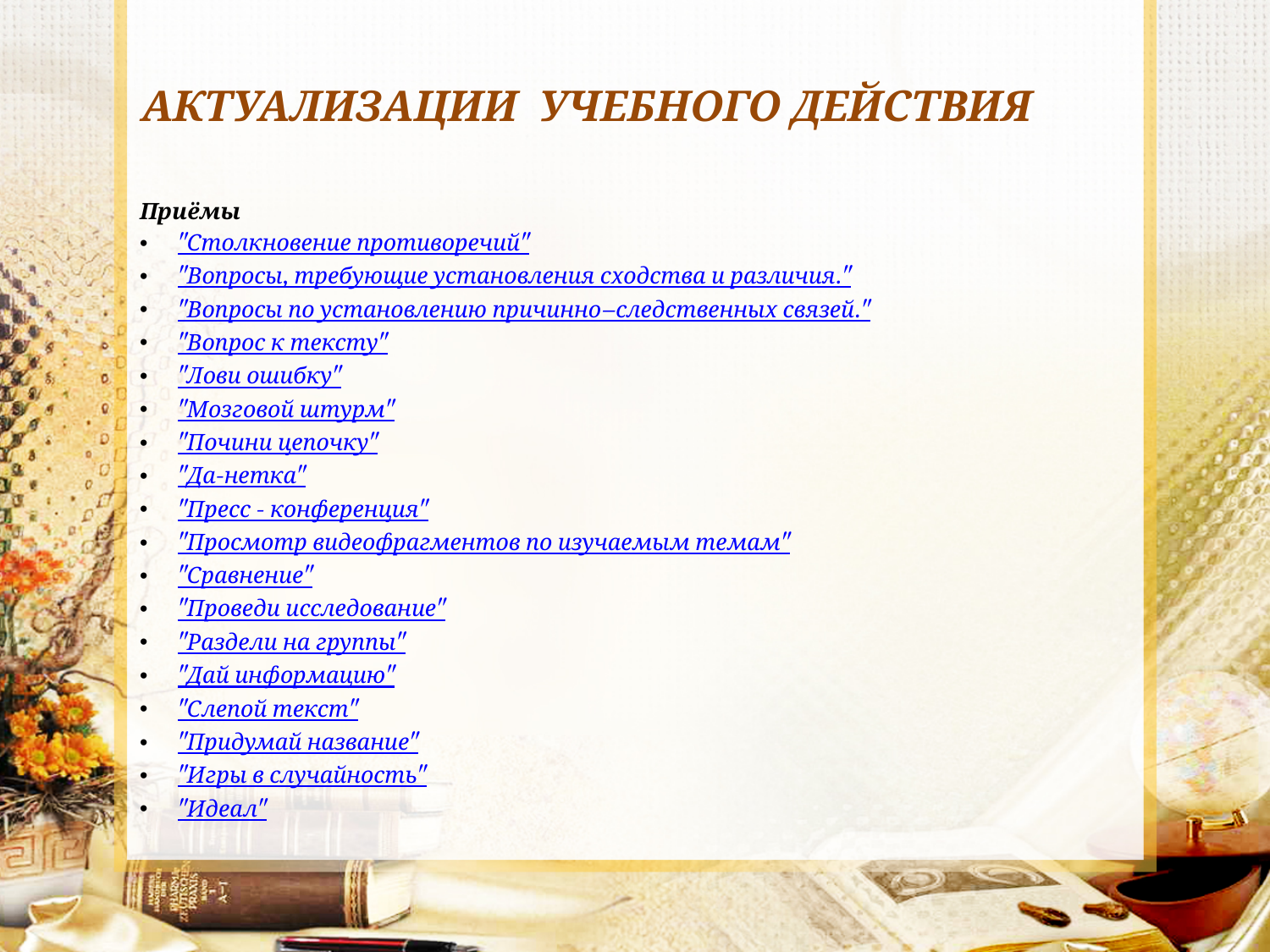

# АКТУАЛИЗАЦИИ  УЧЕБНОГО ДЕЙСТВИЯ
Приёмы
"Столкновение противоречий"
"Вопросы, требующие установления сходства и различия."
"Вопросы по установлению причинно–следственных связей."
"Вопрос к тексту"
"Лови ошибку"
"Мозговой штурм"
"Почини цепочку"
"Да-нетка"
"Пресс - конференция"
"Просмотр видеофрагментов по изучаемым темам"
"Сравнение"
"Проведи исследование"
"Раздели на группы"
"Дай информацию"
"Слепой текст"
"Придумай название"
"Игры в случайность"
"Идеал"